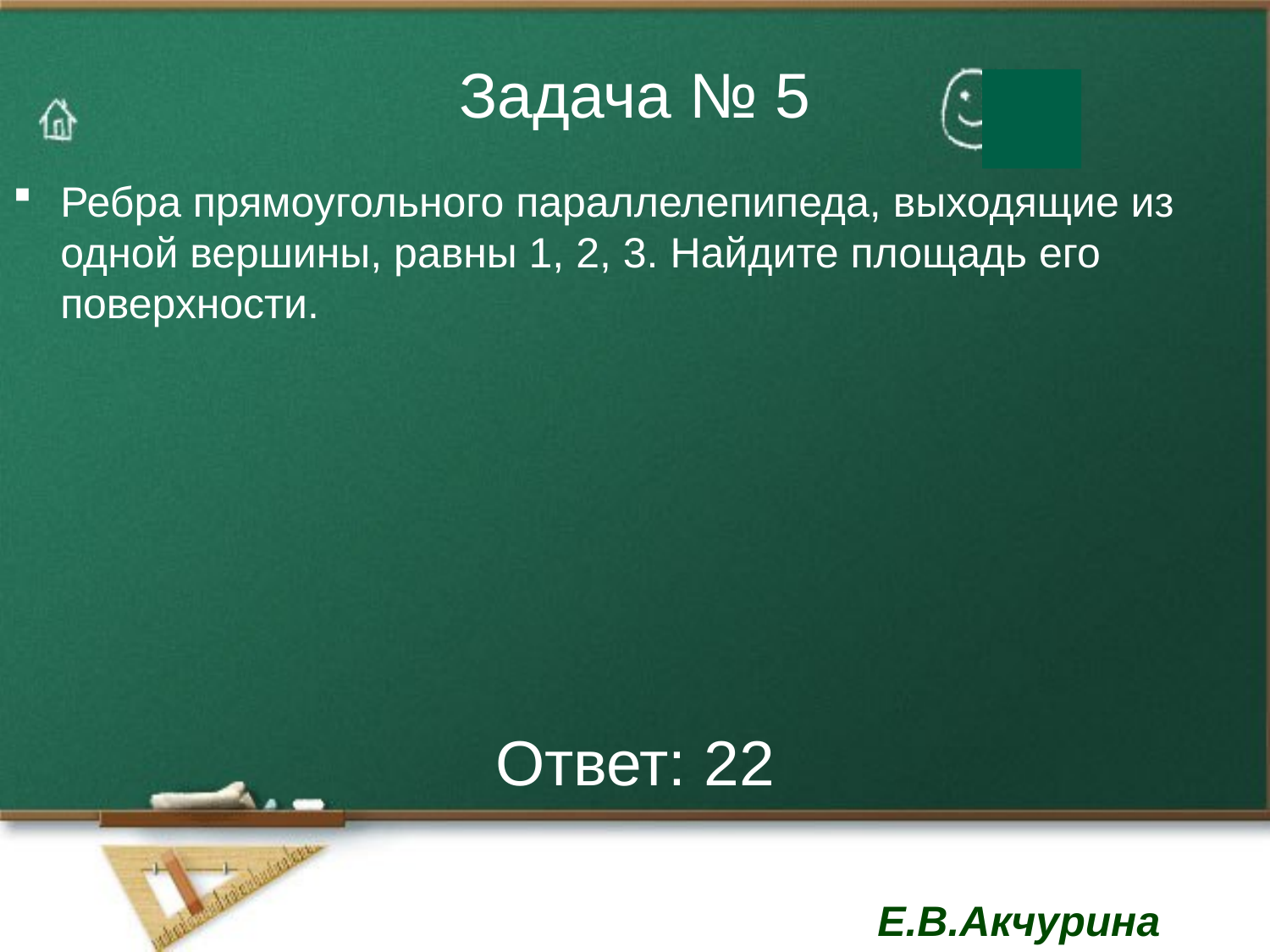

# Задача № 5
Ребра прямоугольного параллелепипеда, выходящие из одной вершины, равны 1, 2, 3. Найдите площадь его поверхности.
Ответ: 22